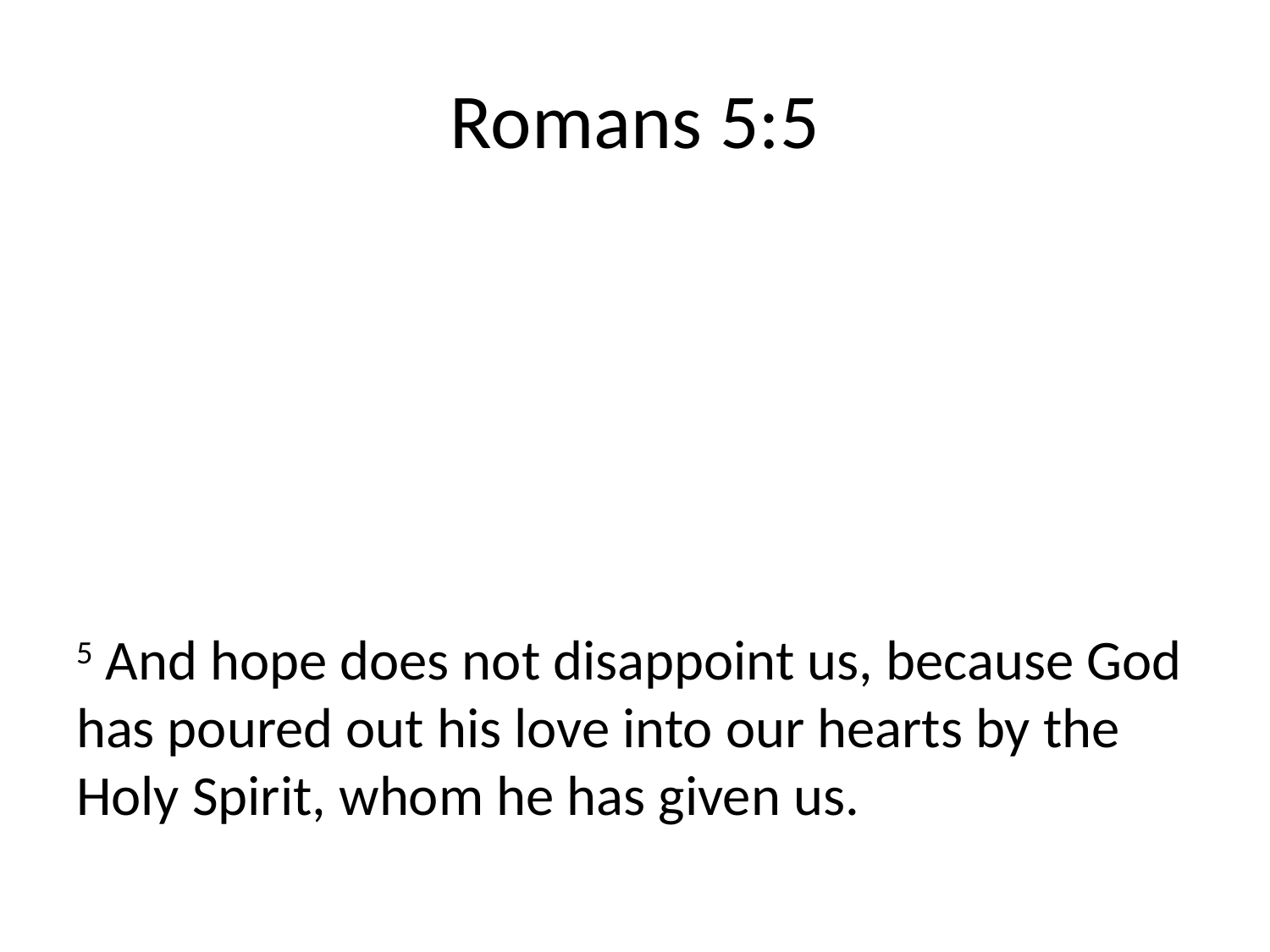

# Romans 5:5

5 And hope does not disappoint us, because God has poured out his love into our hearts by the Holy Spirit, whom he has given us.